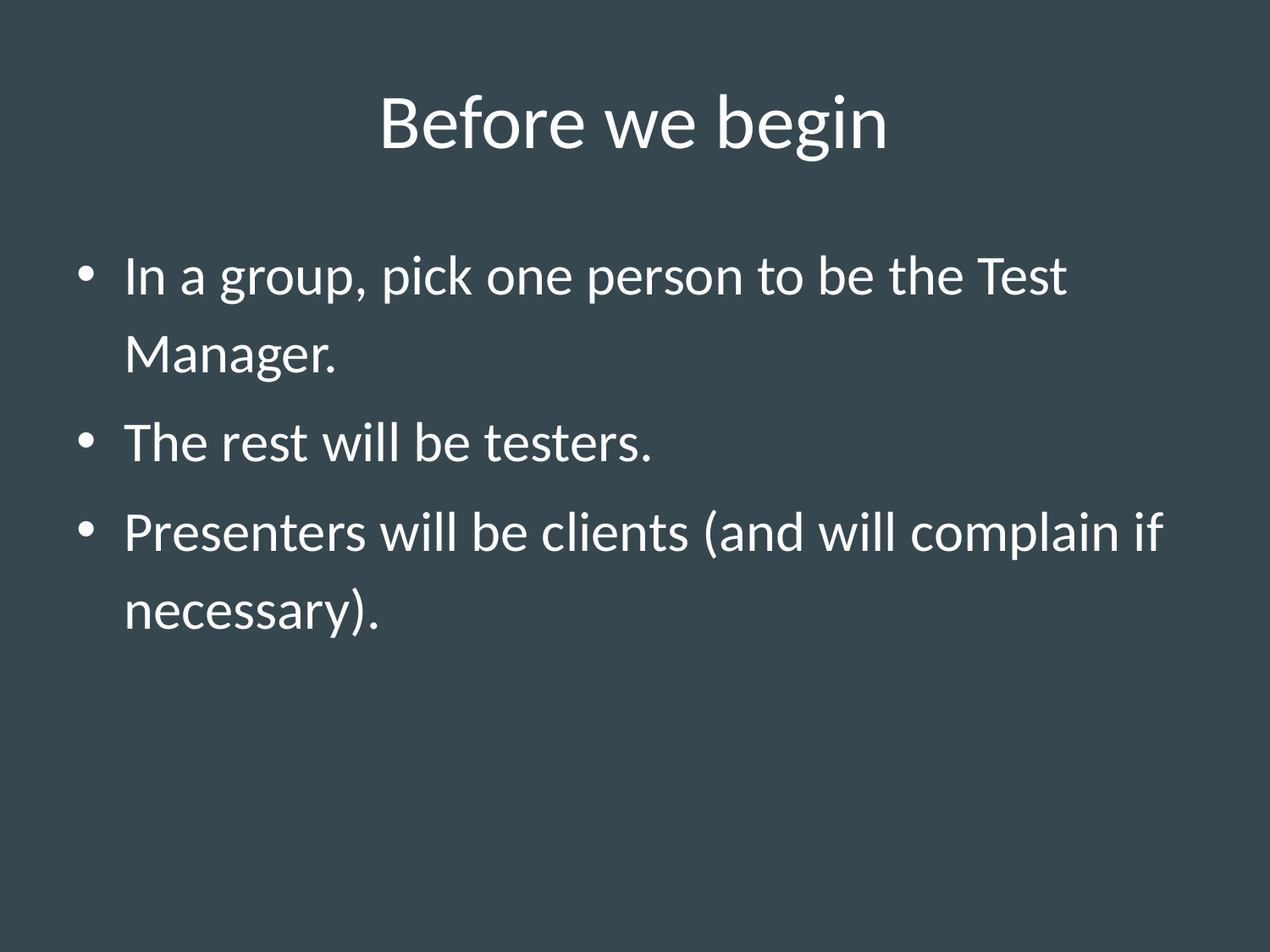

# Before we begin
In a group, pick one person to be the Test Manager.
The rest will be testers.
Presenters will be clients (and will complain if necessary).